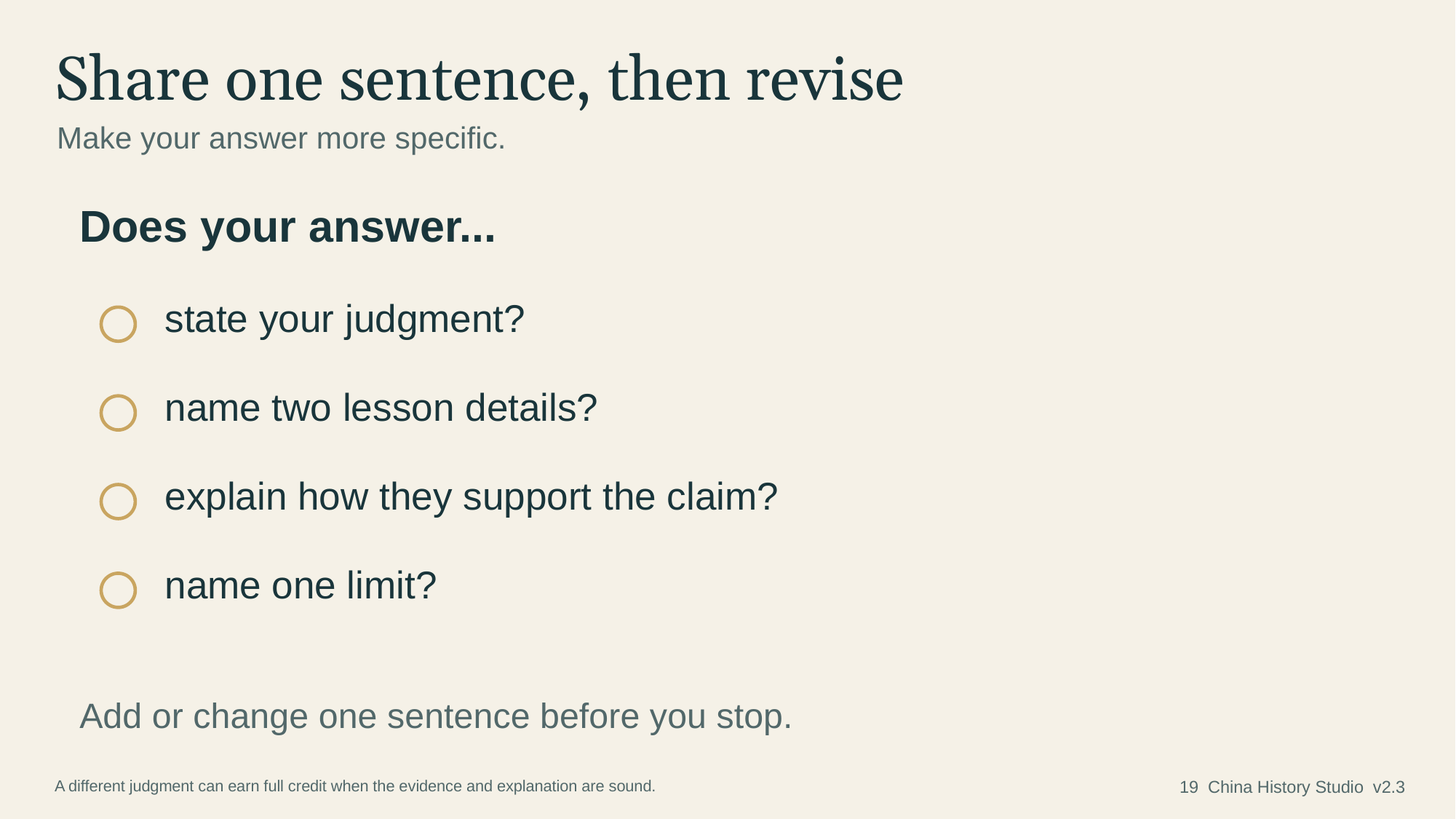

Share one sentence, then revise
Make your answer more specific.
Does your answer...
state your judgment?

name two lesson details?

explain how they support the claim?

name one limit?

Add or change one sentence before you stop.
A different judgment can earn full credit when the evidence and explanation are sound.
19  China History Studio  v2.3